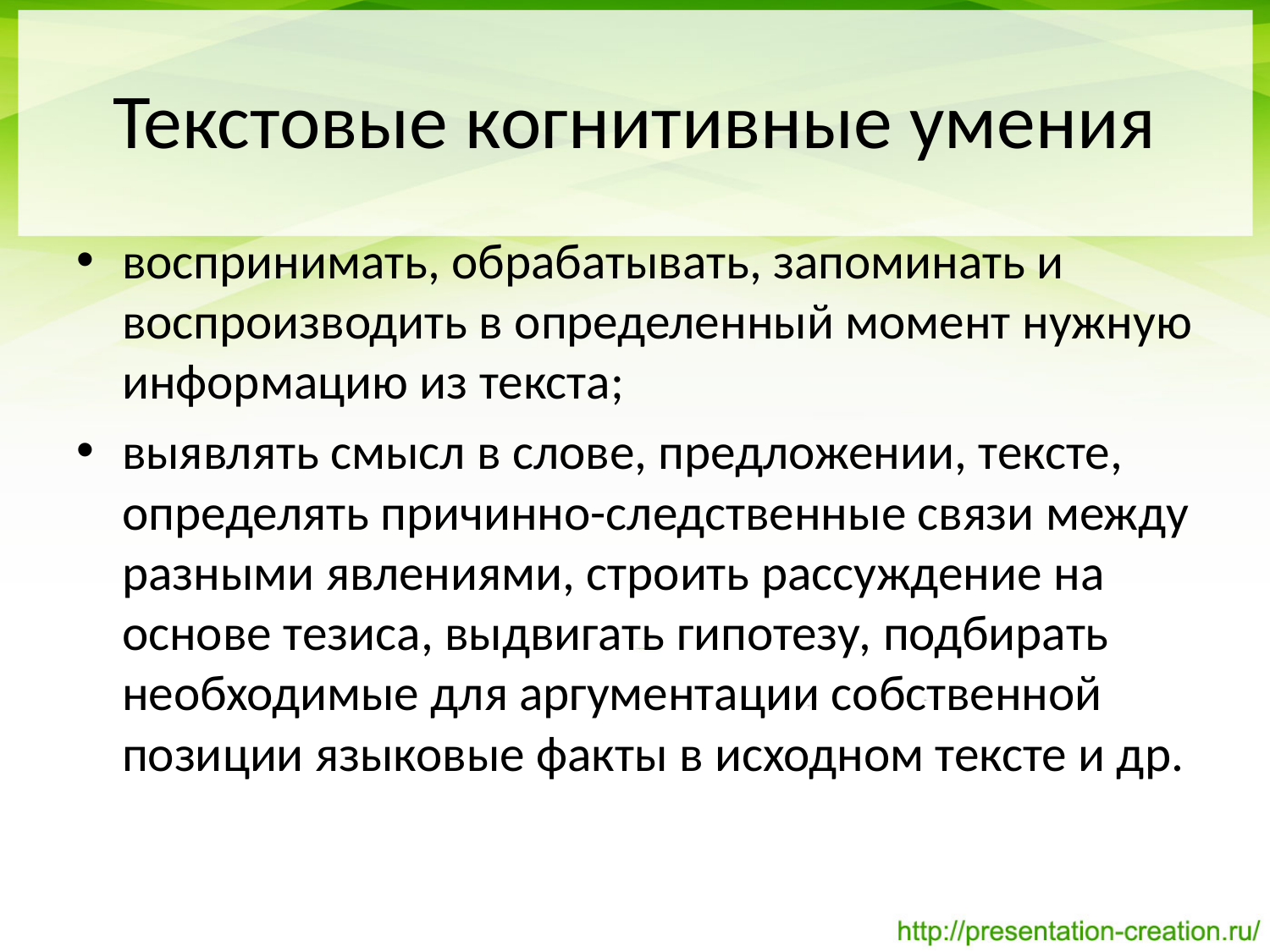

# Текстовые когнитивные умения
воспринимать, обрабатывать, запоминать и воспроизводить в определенный момент нужную информацию из текста;
выявлять смысл в слове, предложении, тексте, определять причинно-следственные связи между разными явлениями, строить рассуждение на основе тезиса, выдвигать гипотезу, подбирать необходимые для аргументации собственной позиции языковые факты в исходном тексте и др.